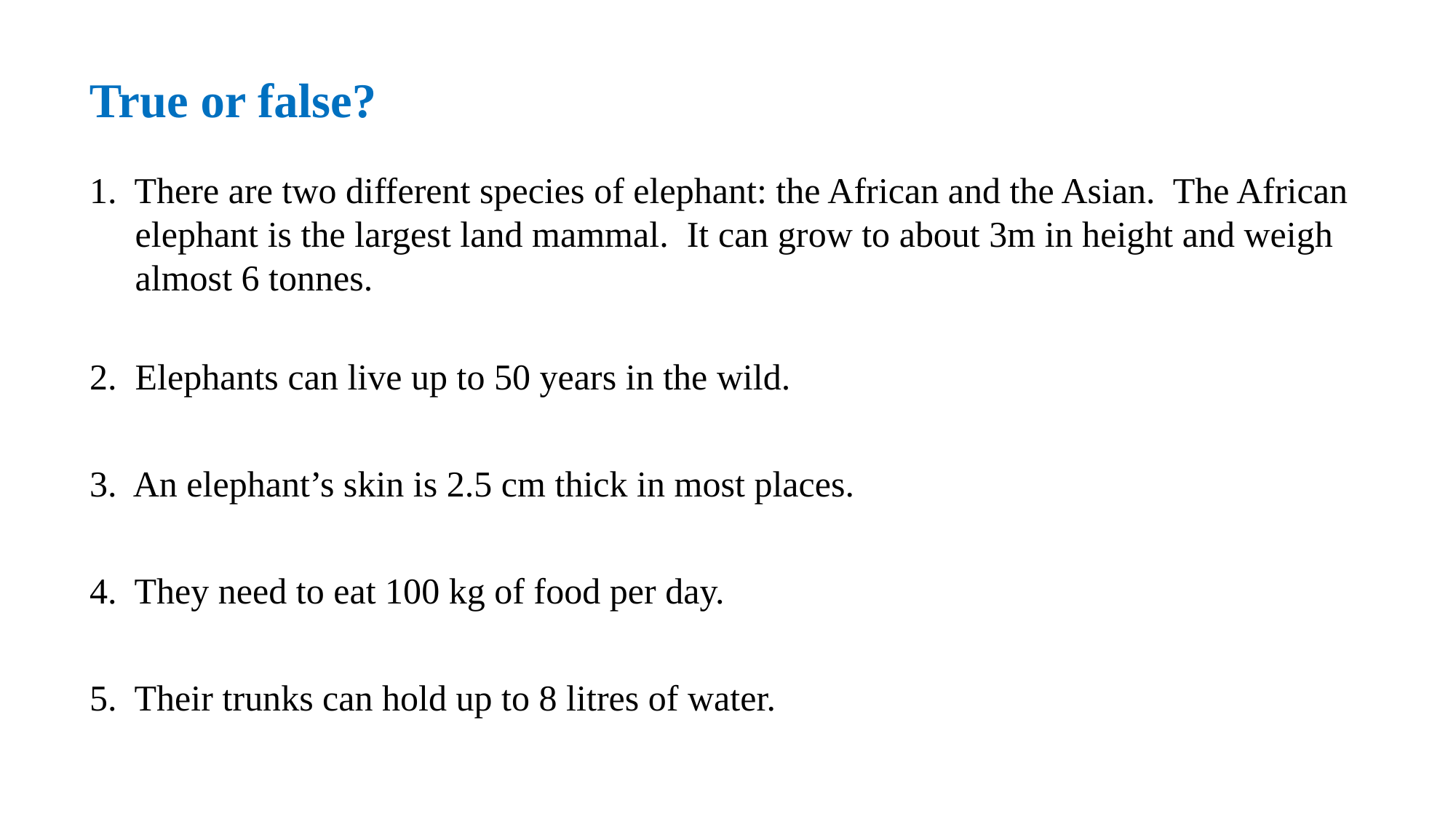

True or false?
1.  There are two different species of elephant: the African and the Asian.  The African
     elephant is the largest land mammal.  It can grow to about 3m in height and weigh
     almost 6 tonnes.
2.  Elephants can live up to 50 years in the wild.
3.  An elephant’s skin is 2.5 cm thick in most places.
4.  They need to eat 100 kg of food per day.
5.  Their trunks can hold up to 8 litres of water.